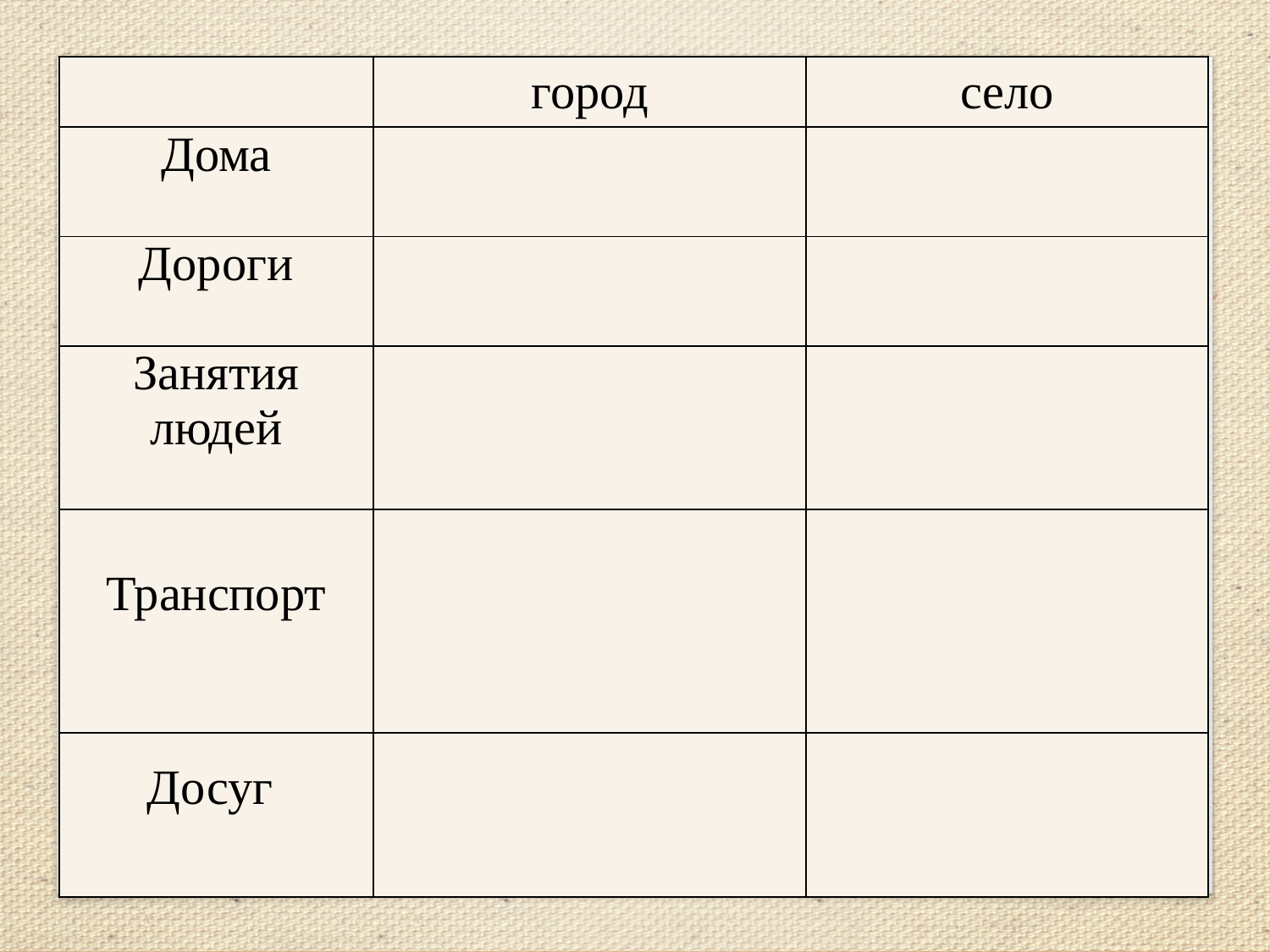

|  | город | село |
| --- | --- | --- |
| Дома |  |  |
| Дороги |  |  |
| Занятия людей |  |  |
| Транспорт |  |  |
| Досуг |  |  |
#